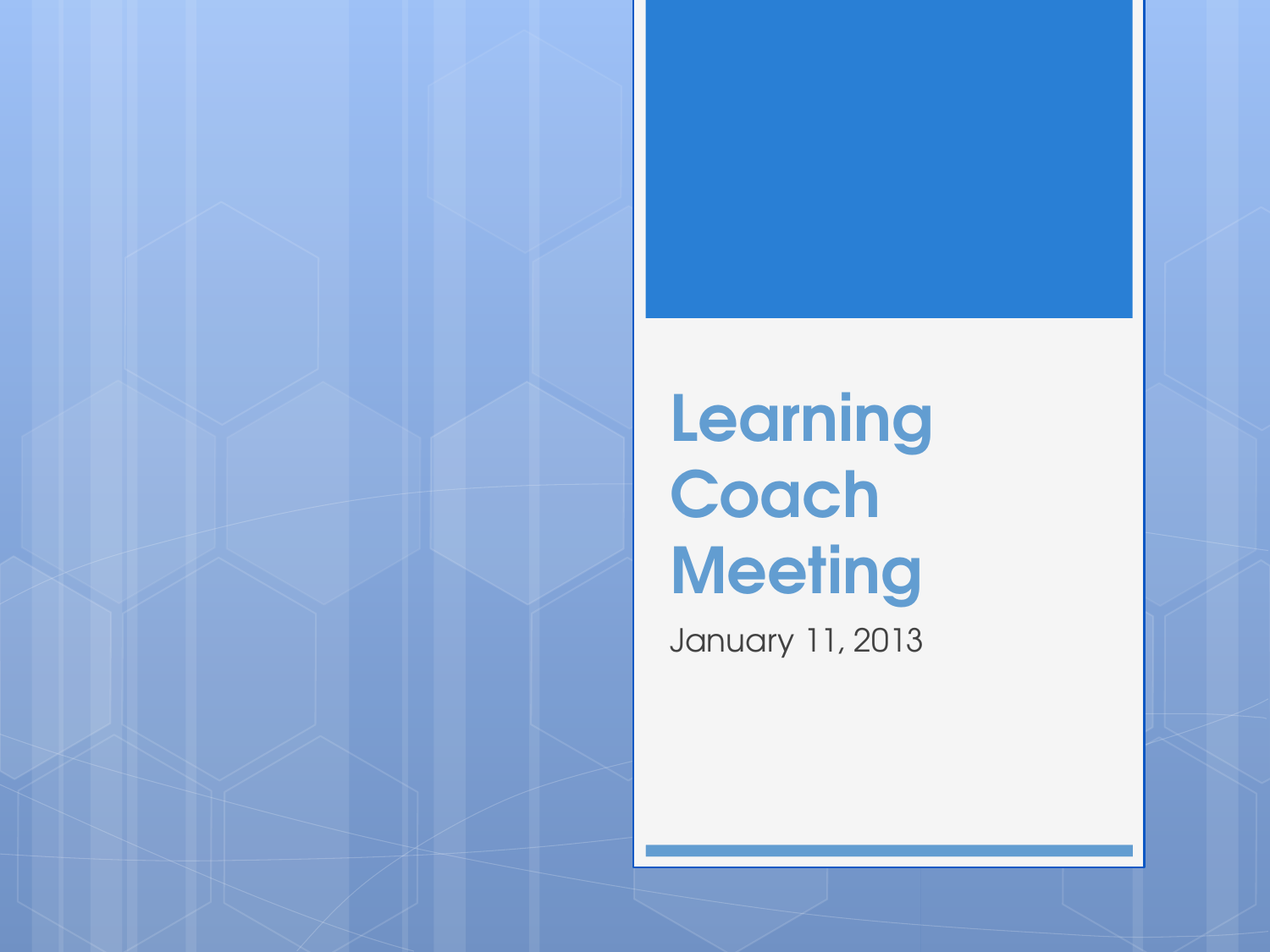

# Learning Coach Meeting
January 11, 2013